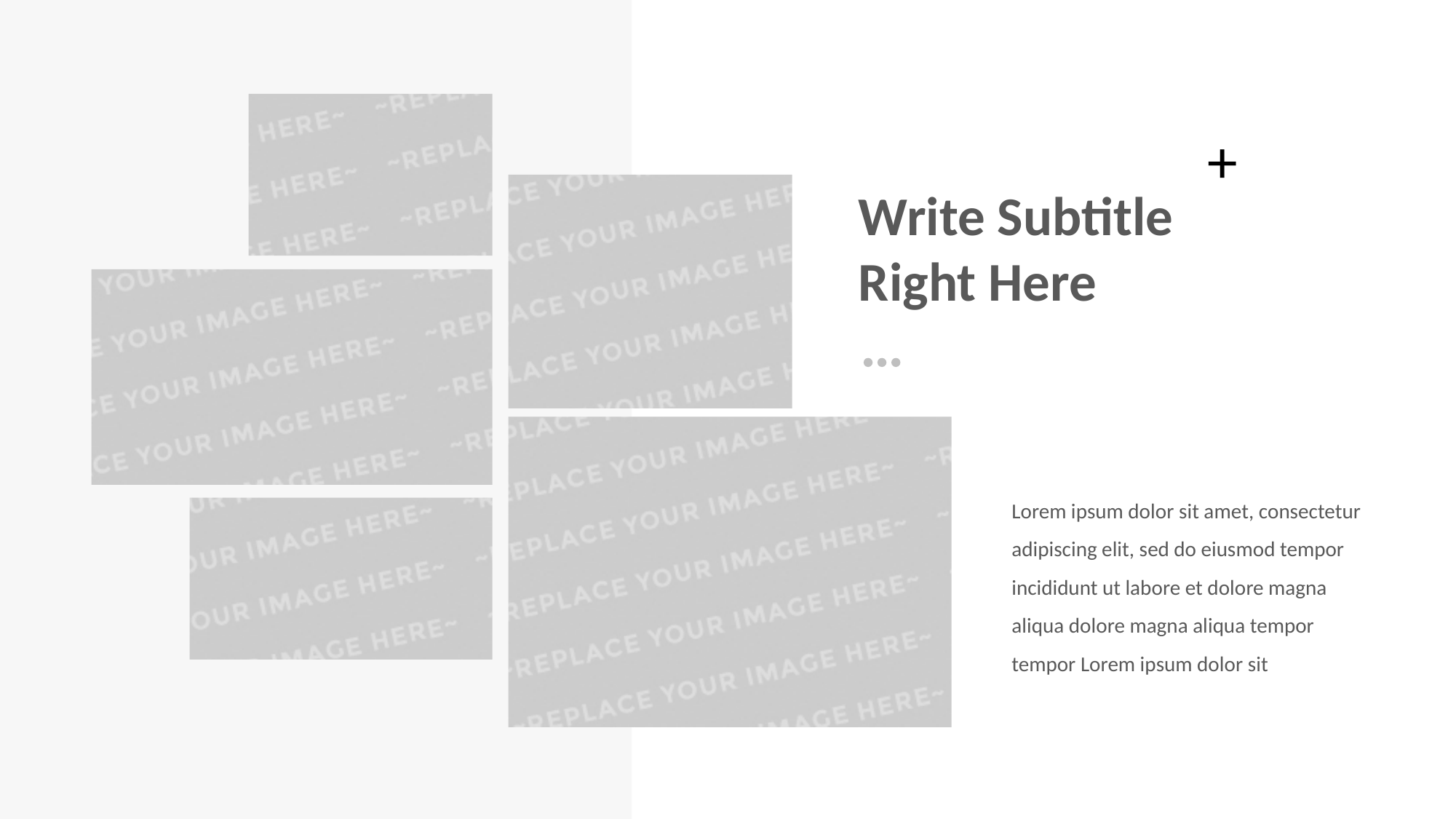

+
Write Subtitle Right Here

Lorem ipsum dolor sit amet, consectetur adipiscing elit, sed do eiusmod tempor incididunt ut labore et dolore magna aliqua dolore magna aliqua tempor tempor Lorem ipsum dolor sit